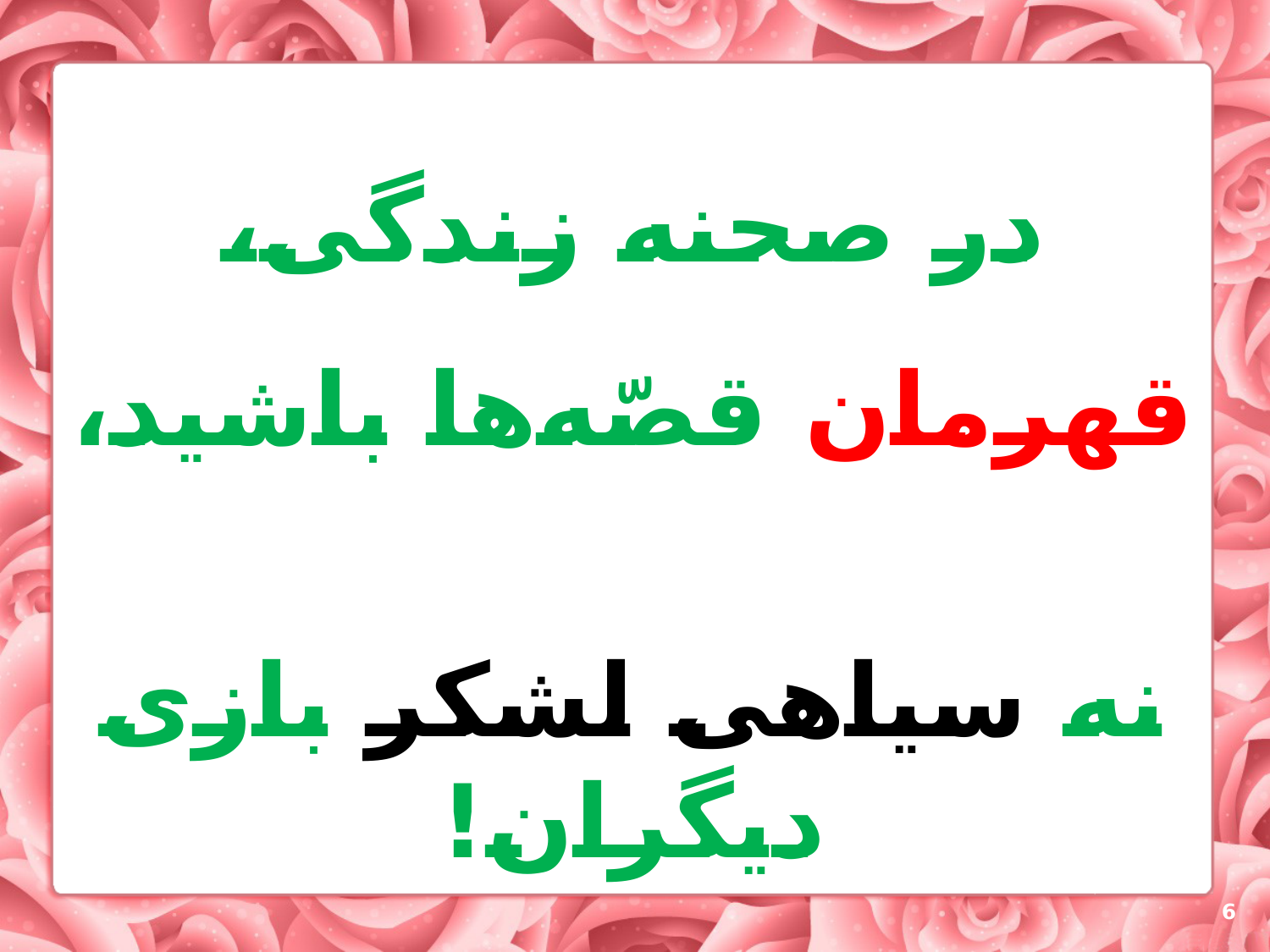

در صحنه زندگی، قهرمان قصّه‌ها باشید،

نه سیاهی لشکر بازی دیگران!